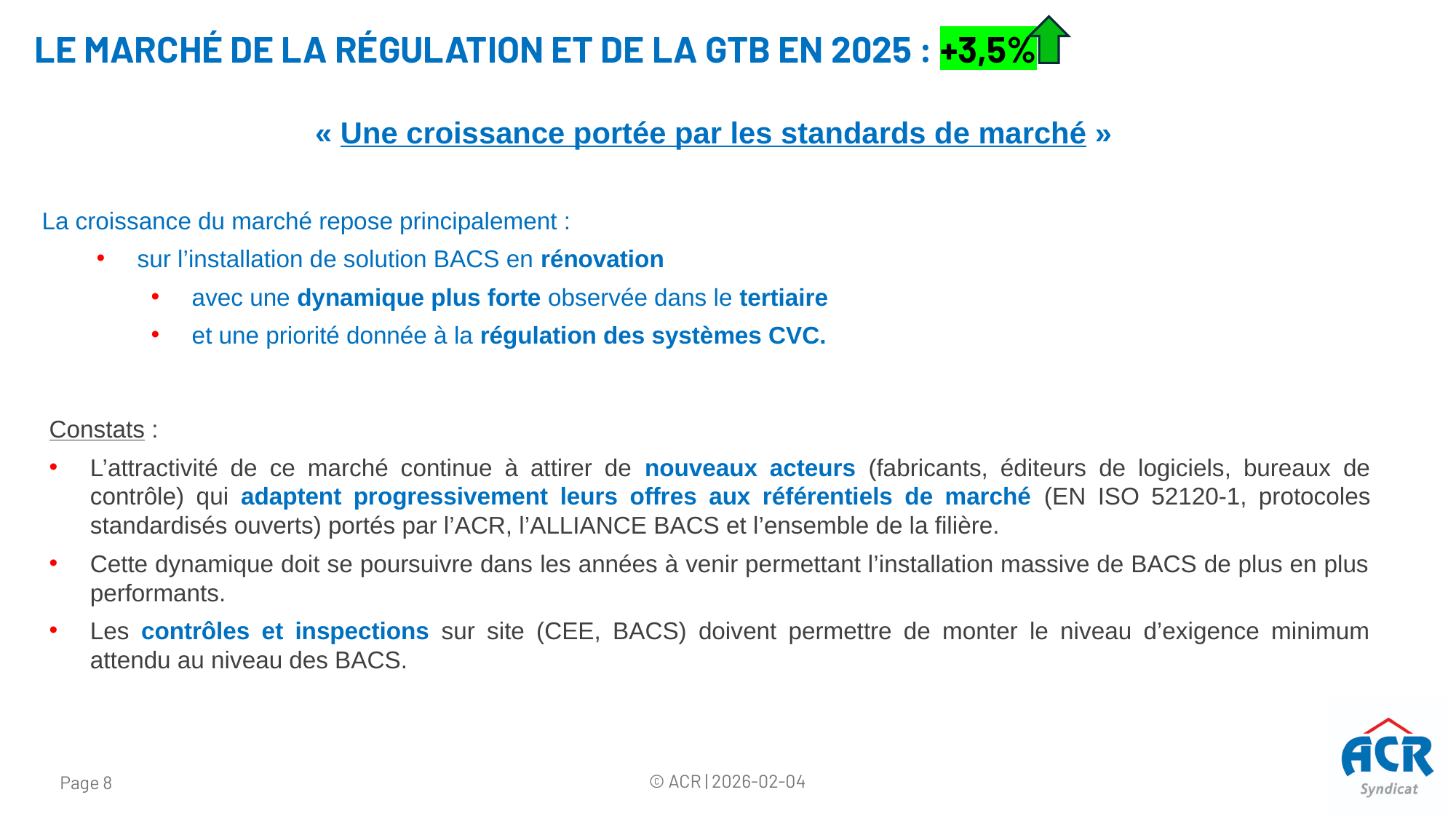

le marché de la régulation et de la gtb EN 2025 : +3,5%

« Une croissance portée par les standards de marché »
La croissance du marché repose principalement :
sur l’installation de solution BACS en rénovation
avec une dynamique plus forte observée dans le tertiaire
et une priorité donnée à la régulation des systèmes CVC.
Constats :
L’attractivité de ce marché continue à attirer de nouveaux acteurs (fabricants, éditeurs de logiciels, bureaux de contrôle) qui adaptent progressivement leurs offres aux référentiels de marché (EN ISO 52120-1, protocoles standardisés ouverts) portés par l’ACR, l’ALLIANCE BACS et l’ensemble de la filière.
Cette dynamique doit se poursuivre dans les années à venir permettant l’installation massive de BACS de plus en plus performants.
Les contrôles et inspections sur site (CEE, BACS) doivent permettre de monter le niveau d’exigence minimum attendu au niveau des BACS.
Page 8
© ACR | 2026-02-04